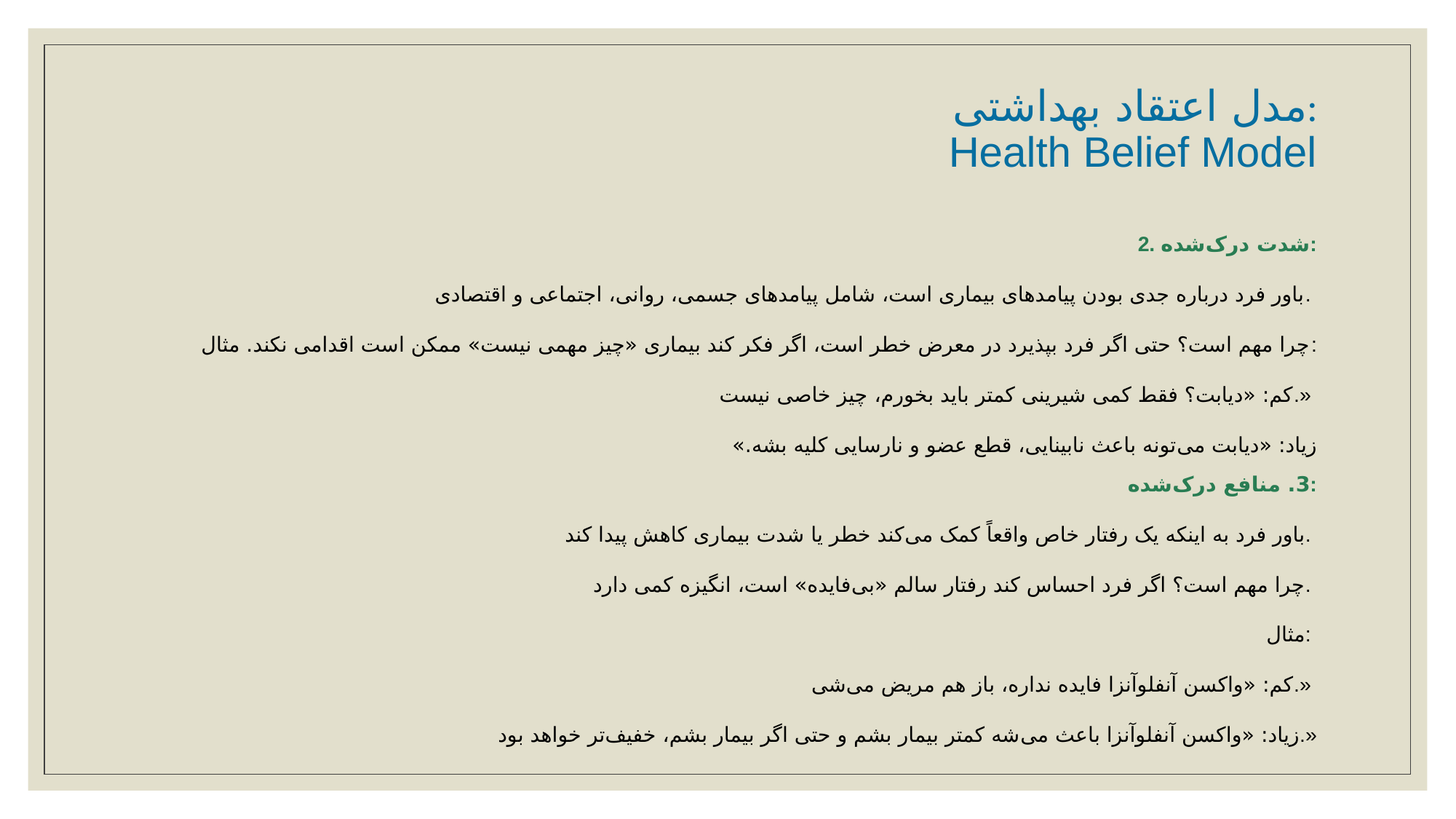

# مدل اعتقاد بهداشتی: Health Belief Model
2. شدت درک‌شده:
باور فرد درباره جدی بودن پیامدهای بیماری است، شامل پیامدهای جسمی، روانی، اجتماعی و اقتصادی.
چرا مهم است؟ حتی اگر فرد بپذیرد در معرض خطر است، اگر فکر کند بیماری «چیز مهمی نیست» ممکن است اقدامی نکند. مثال:
 کم: «دیابت؟ فقط کمی شیرینی کمتر باید بخورم، چیز خاصی نیست.»
زیاد: «دیابت می‌تونه باعث نابینایی، قطع عضو و نارسایی کلیه بشه.»
3. منافع درک‌شده:
باور فرد به اینکه یک رفتار خاص واقعاً کمک می‌کند خطر یا شدت بیماری کاهش پیدا کند.
چرا مهم است؟ اگر فرد احساس کند رفتار سالم «بی‌فایده» است، انگیزه کمی دارد.
مثال:
کم: «واکسن آنفلوآنزا فایده نداره، باز هم مریض می‌شی.»
زیاد: «واکسن آنفلوآنزا باعث می‌شه کمتر بیمار بشم و حتی اگر بیمار بشم، خفیف‌تر خواهد بود.»